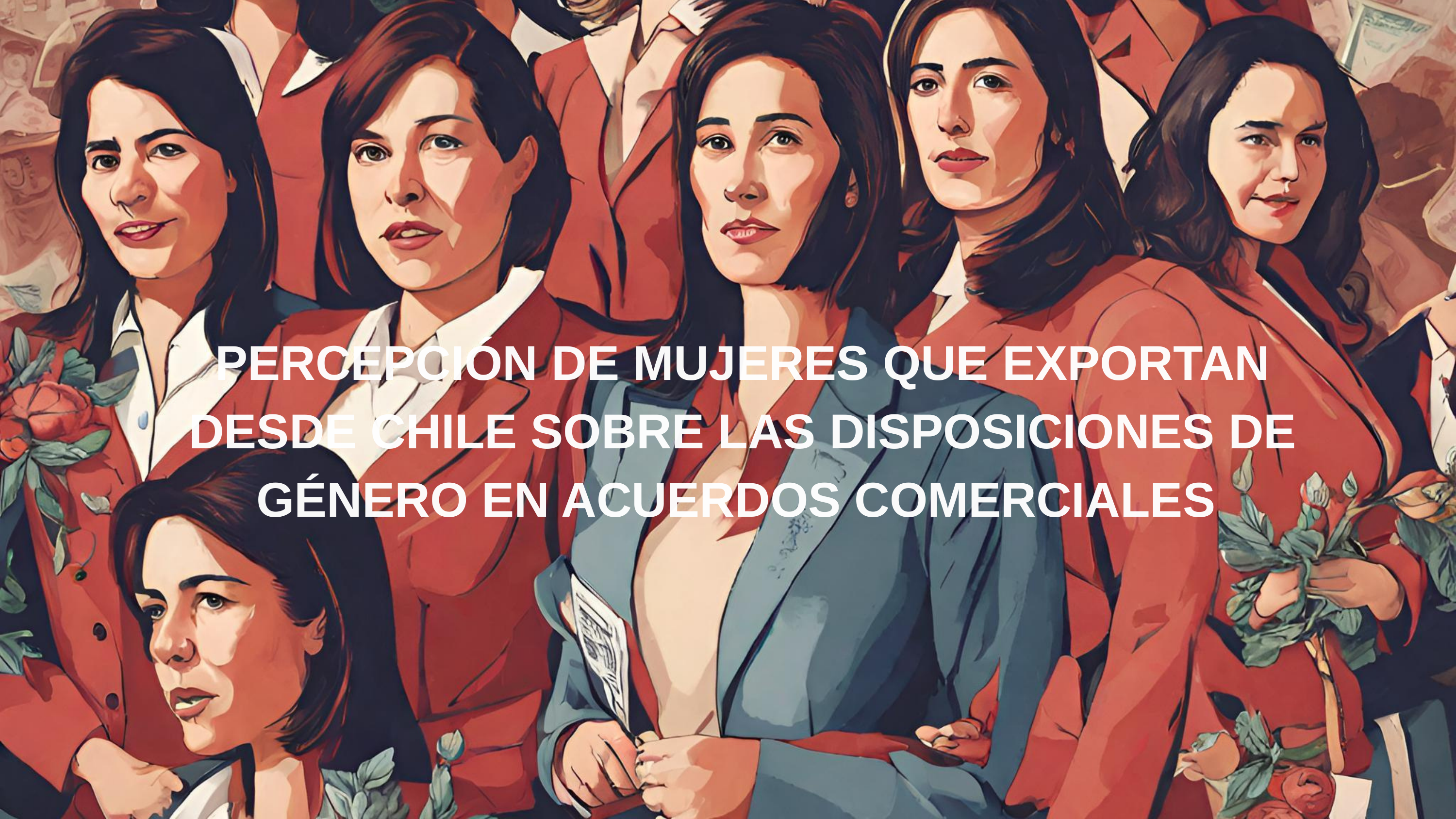

PERCEPCIÓN DE MUJERES QUE EXPORTAN DESDE CHILE SOBRE LAS DISPOSICIONES DE GÉNERO EN ACUERDOS COMERCIALES